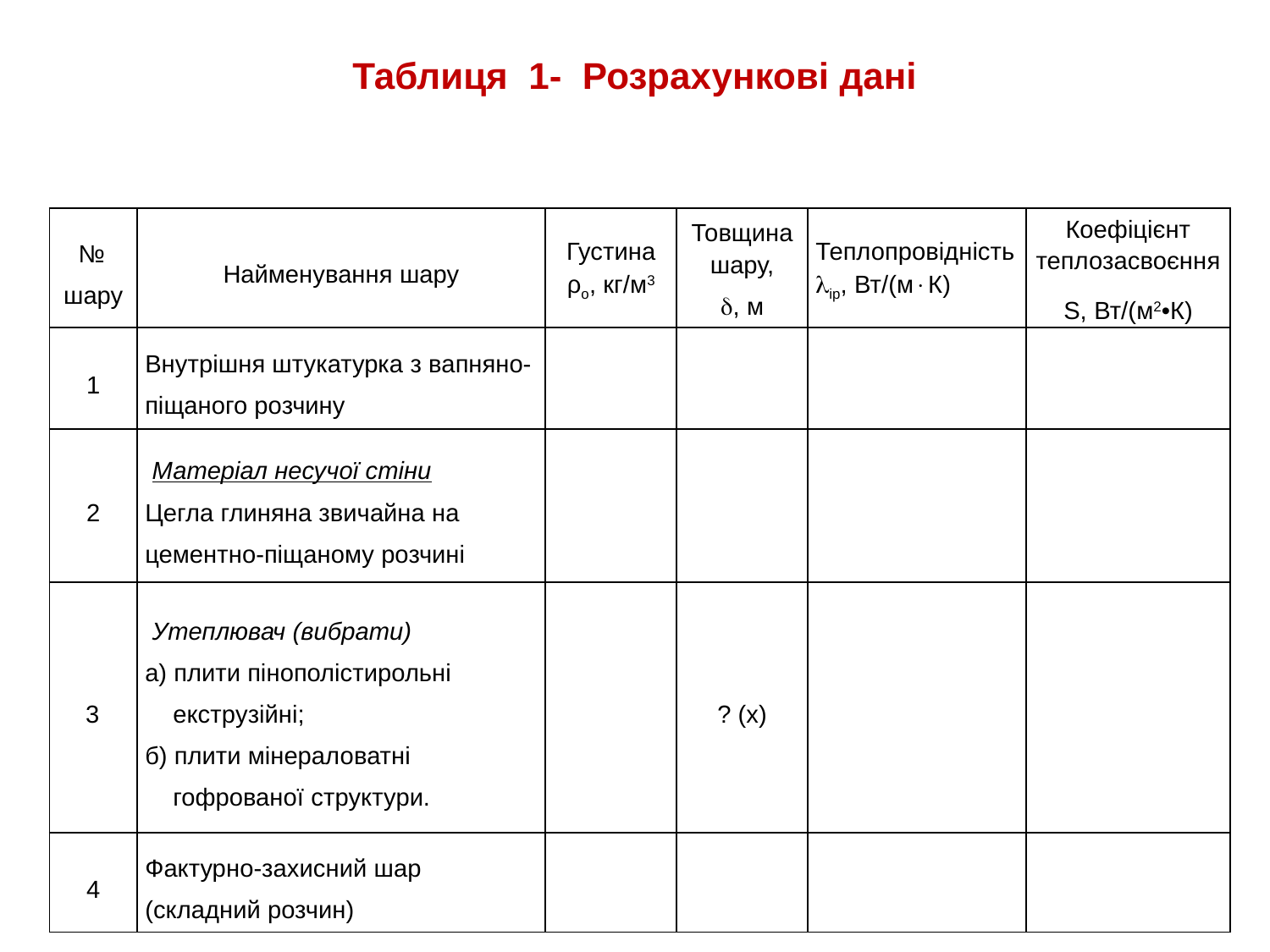

# Таблиця  1-  Розрахункові дані
| № шару | Найменування шару | Густина ρо, кг/м3 | Товщина шару, δ, м | Теплопровідність λip, Вт/(м⋅К) | Коефіцієнт теплозасвоєння S, Вт/(м2•К) |
| --- | --- | --- | --- | --- | --- |
| 1 | Внутрішня штукатурка з вапняно-піщаного розчину |  |  |  |  |
| 2 | Матеріал несучої стіни Цегла глиняна звичайна на цементно-піщаному розчині |  |  |  |  |
| 3 | Утеплювач (вибрати) а) плити пінополістирольні екструзійні; б) плити мінераловатні гофрованої структури. |  | ? (х) |  |  |
| 4 | Фактурно-захисний шар (складний розчин) |  |  |  |  |